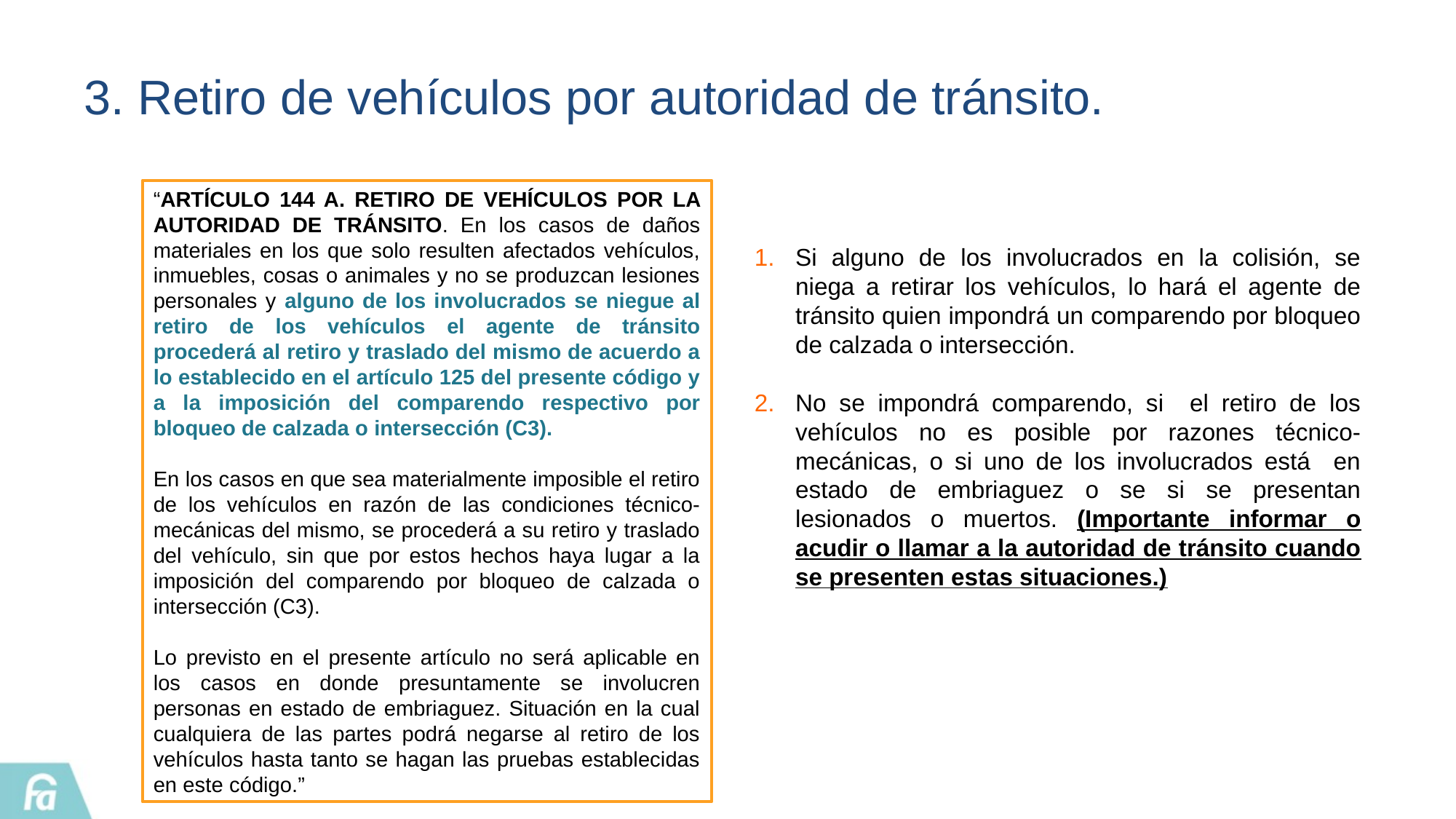

3. Retiro de vehículos por autoridad de tránsito.
“ARTÍCULO 144 A. RETIRO DE VEHÍCULOS POR LA AUTORIDAD DE TRÁNSITO. En los casos de daños materiales en los que solo resulten afectados vehículos, inmuebles, cosas o animales y no se produzcan lesiones personales y alguno de los involucrados se niegue al retiro de los vehículos el agente de tránsito procederá al retiro y traslado del mismo de acuerdo a lo establecido en el artículo 125 del presente código y a la imposición del comparendo respectivo por bloqueo de calzada o intersección (C3).

En los casos en que sea materialmente imposible el retiro de los vehículos en razón de las condiciones técnico- mecánicas del mismo, se procederá a su retiro y traslado del vehículo, sin que por estos hechos haya lugar a la imposición del comparendo por bloqueo de calzada o intersección (C3).

Lo previsto en el presente artículo no será aplicable en los casos en donde presuntamente se involucren personas en estado de embriaguez. Situación en la cual cualquiera de las partes podrá negarse al retiro de los vehículos hasta tanto se hagan las pruebas establecidas en este código.”
Si alguno de los involucrados en la colisión, se niega a retirar los vehículos, lo hará el agente de tránsito quien impondrá un comparendo por bloqueo de calzada o intersección.

No se impondrá comparendo, si  el retiro de los vehículos no es posible por razones técnico-mecánicas, o si uno de los involucrados está  en estado de embriaguez o se si se presentan lesionados o muertos. (Importante informar o acudir o llamar a la autoridad de tránsito cuando se presenten estas situaciones.)